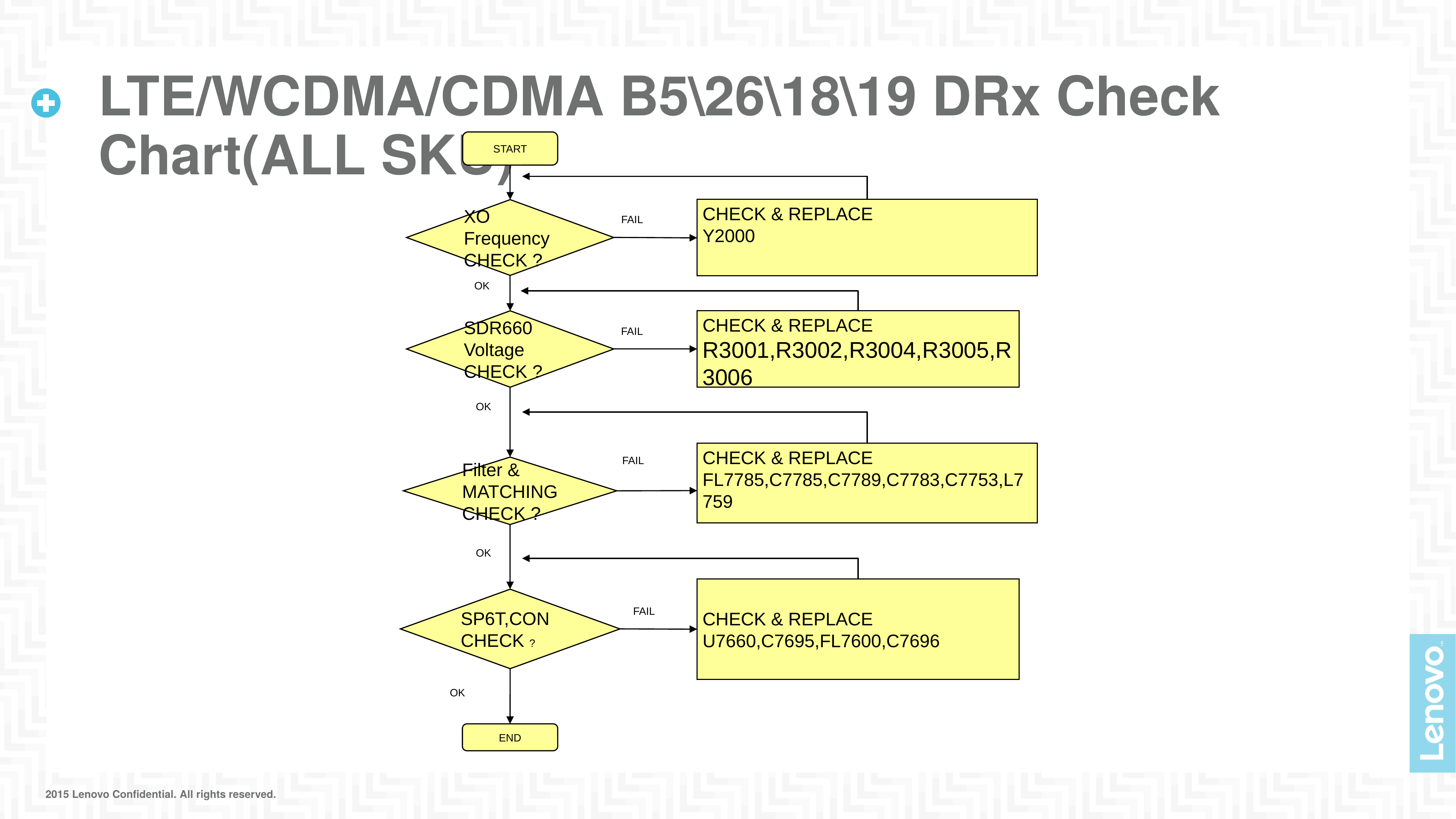

# LTE/WCDMA/CDMA B5\26\18\19 DRx Check Chart(ALL SKU)
START
CHECK & REPLACE
Y2000

XO Frequency
CHECK ?

FAIL
OK

SDR660 Voltage CHECK ?

CHECK & REPLACE
R3001,R3002,R3004,R3005,R3006

FAIL
OK
CHECK & REPLACE
FL7785,C7785,C7789,C7783,C7753,L7759
FAIL
Filter &  MATCHING CHECK ?
OK
CHECK & REPLACE
U7660,C7695,FL7600,C7696
SP6T,CON CHECK ?
FAIL
OK
OK
END